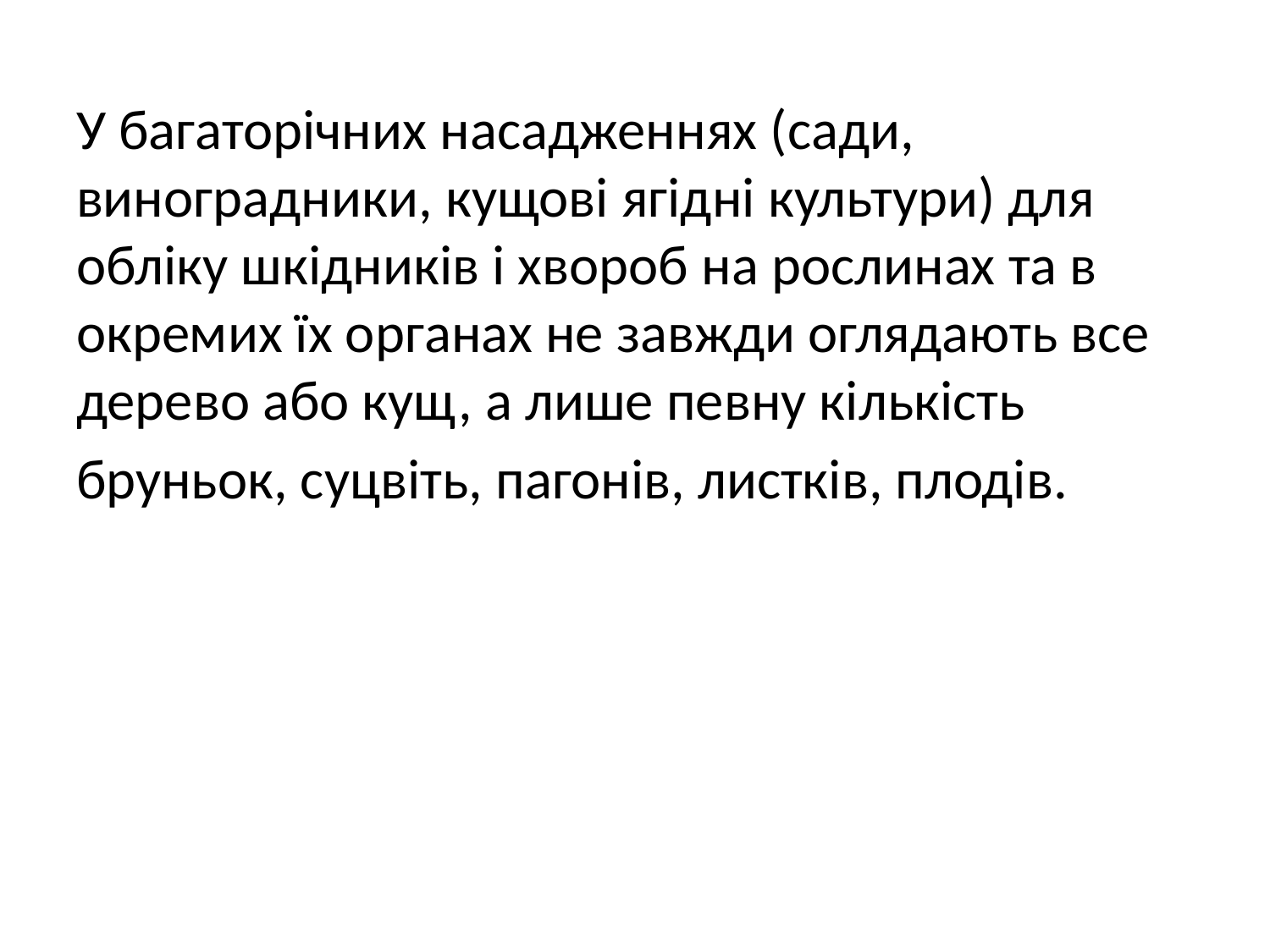

У багаторічних насадженнях (сади, виноградники, кущові ягідні культури) для обліку шкідників і хвороб на рослинах та в окремих їх органах не завжди оглядають все дерево або кущ, а лише певну кількість
бруньок, суцвіть, пагонів, листків, плодів.